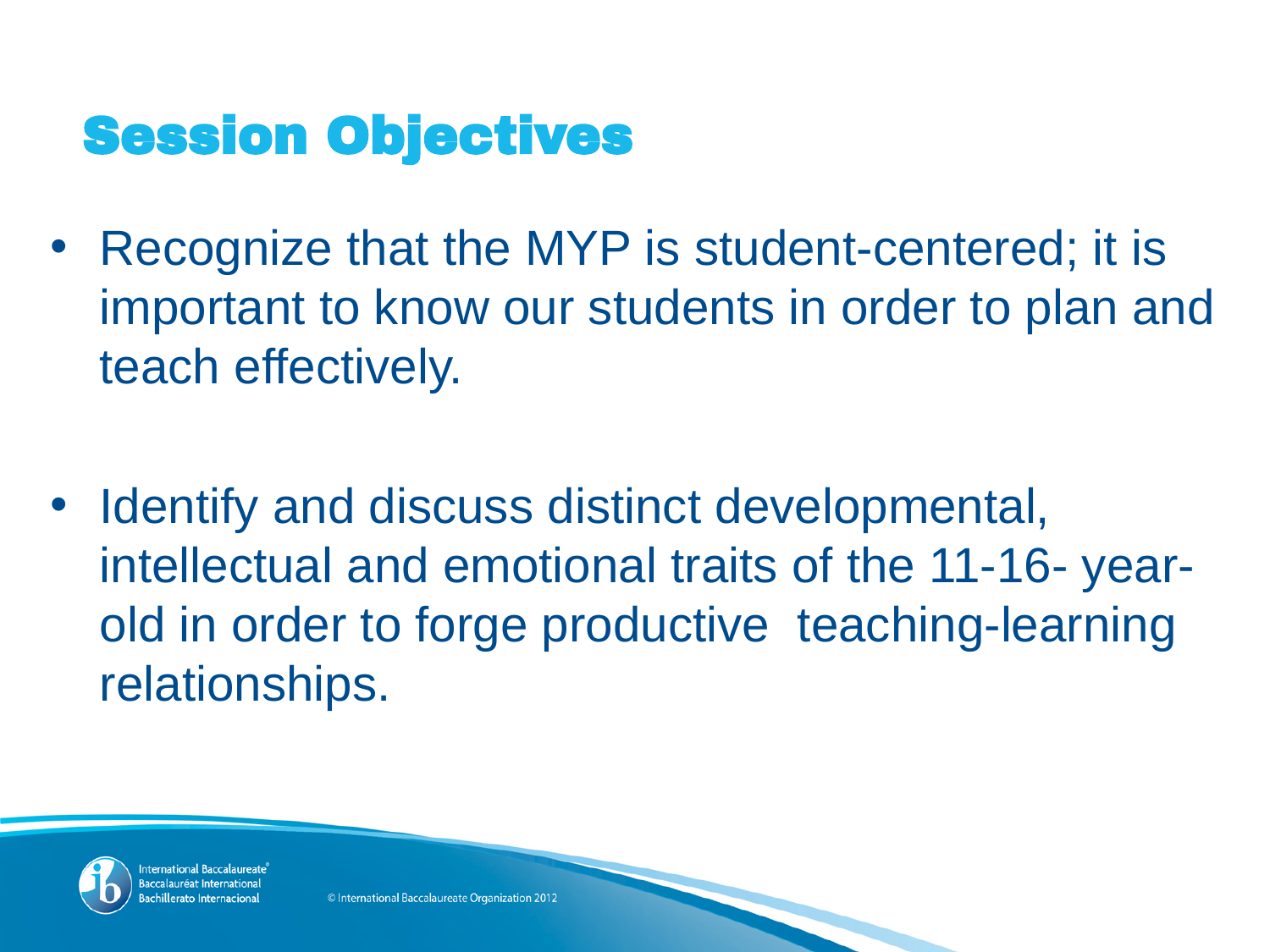

# Session Objectives
Recognize that the MYP is student-centered; it is important to know our students in order to plan and teach effectively.

Identify and discuss distinct developmental, intellectual and emotional traits of the 11-16- year-old in order to forge productive  teaching-learning relationships.